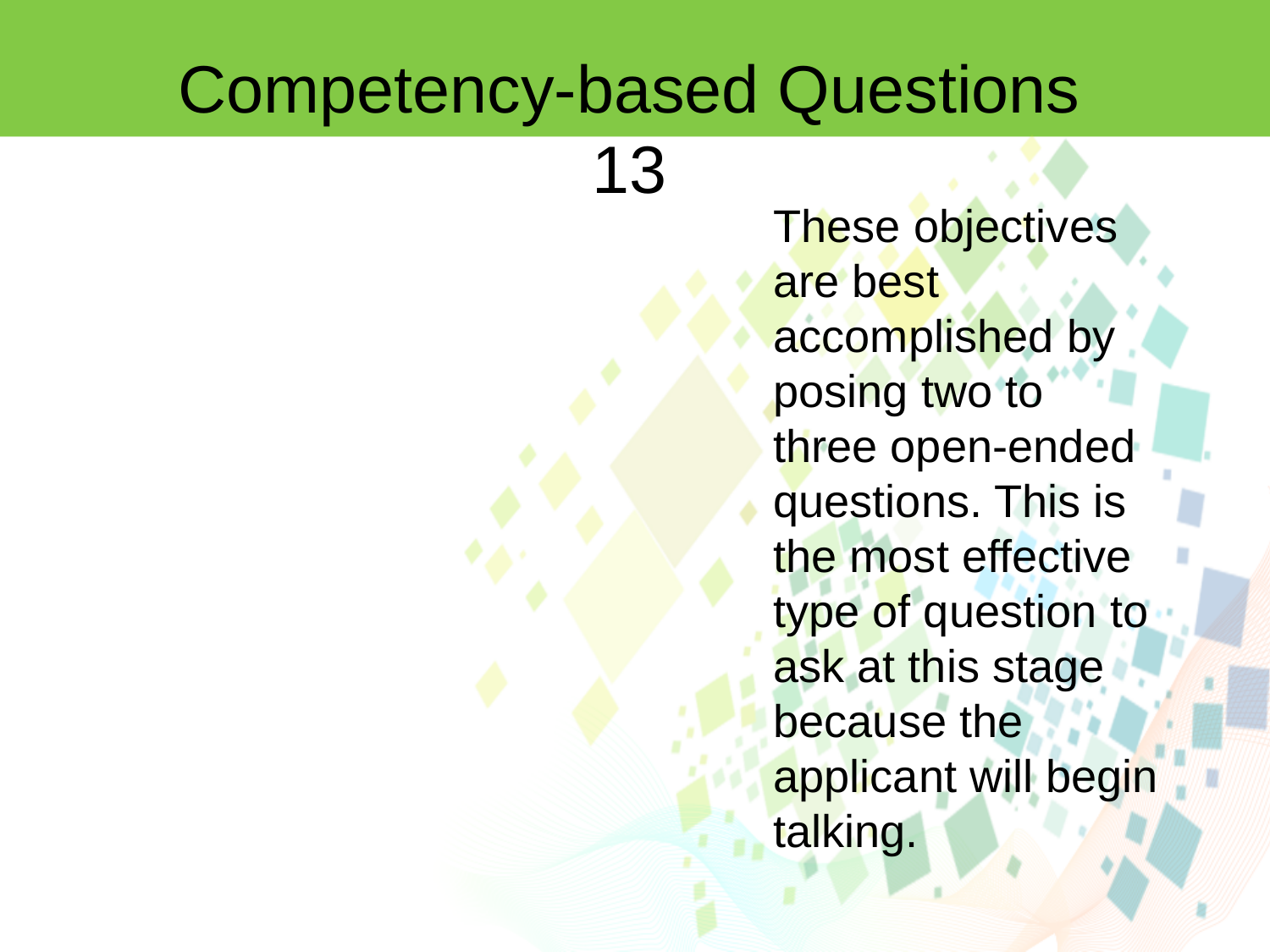

Competency-based Questions 13
These objectives are best
accomplished by posing two to three open-ended questions. This is the most effective
type of question to ask at this stage because the applicant will begin talking.